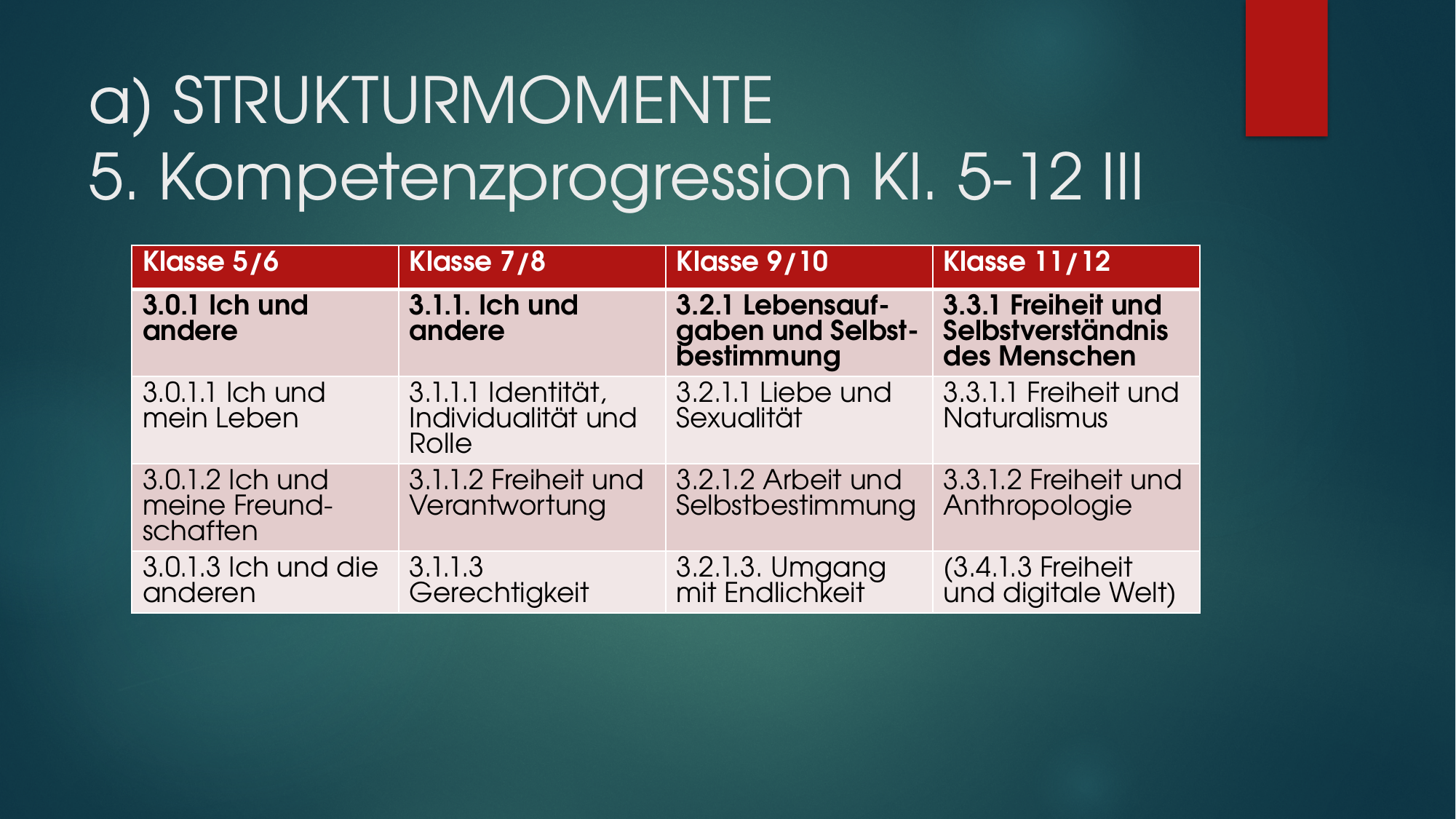

# a) STRUKTURMOMENTE 5. Kompetenzprogression Kl. 5-12 III
| Klasse 5/6 | Klasse 7/8 | Klasse 9/10 | Klasse 11/12 |
| --- | --- | --- | --- |
| 3.0.1 Ich und andere | 3.1.1. Ich und andere | 3.2.1 Lebensauf-gaben und Selbst-bestimmung | 3.3.1 Freiheit und Selbstverständnis des Menschen |
| 3.0.1.1 Ich und mein Leben | 3.1.1.1 Identität, Individualität und Rolle | 3.2.1.1 Liebe und Sexualität | 3.3.1.1 Freiheit und Naturalismus |
| 3.0.1.2 Ich und meine Freund-schaften | 3.1.1.2 Freiheit und Verantwortung | 3.2.1.2 Arbeit und Selbstbestimmung | 3.3.1.2 Freiheit und Anthropologie |
| 3.0.1.3 Ich und die anderen | 3.1.1.3 Gerechtigkeit | 3.2.1.3. Umgang mit Endlichkeit | (3.4.1.3 Freiheit und digitale Welt) |